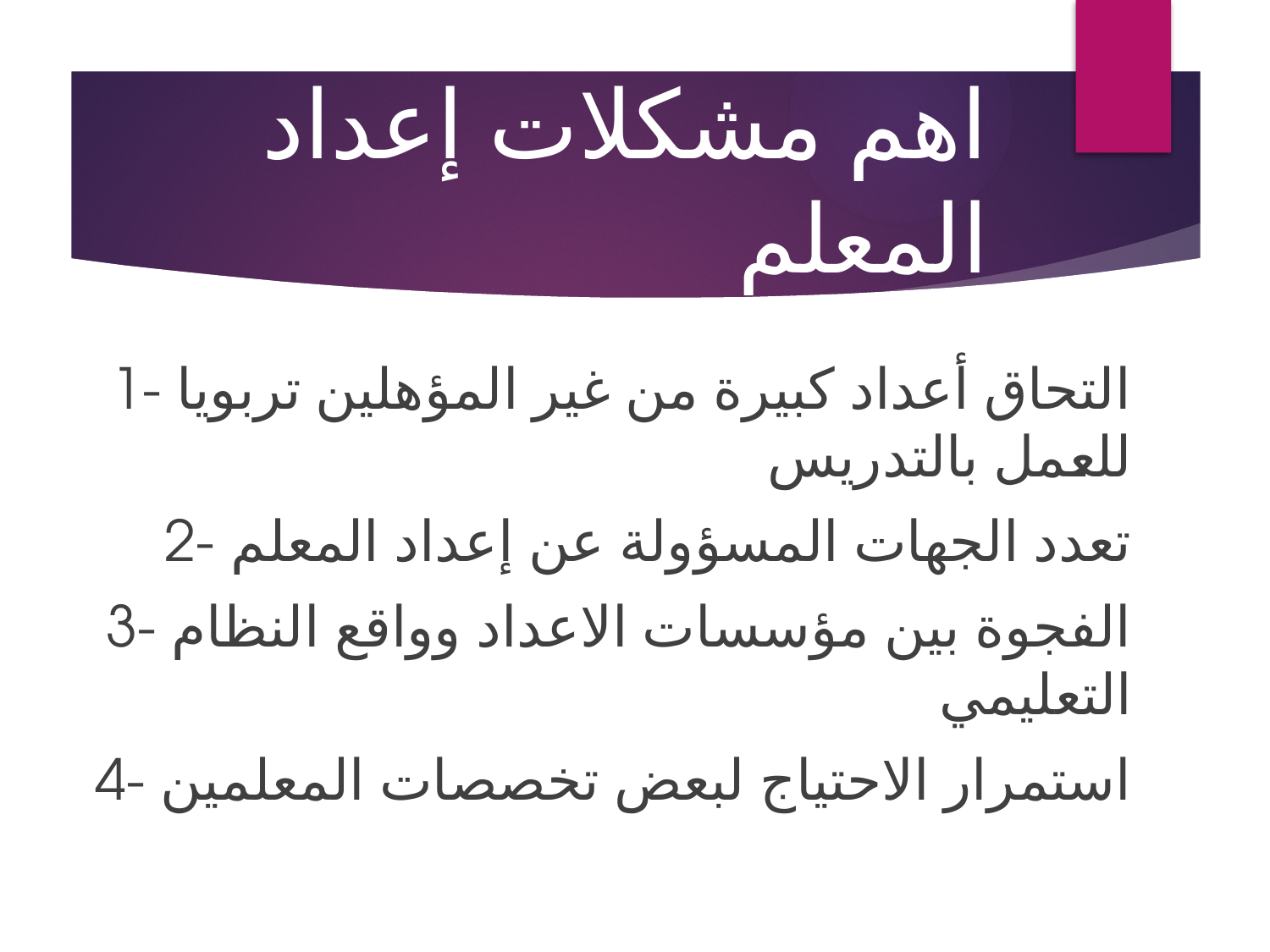

# اهم مشكلات إعداد المعلم
1- التحاق أعداد كبيرة من غير المؤهلين تربويا للعمل بالتدريس
2- تعدد الجهات المسؤولة عن إعداد المعلم
3- الفجوة بين مؤسسات الاعداد وواقع النظام التعليمي
4- استمرار الاحتياج لبعض تخصصات المعلمين